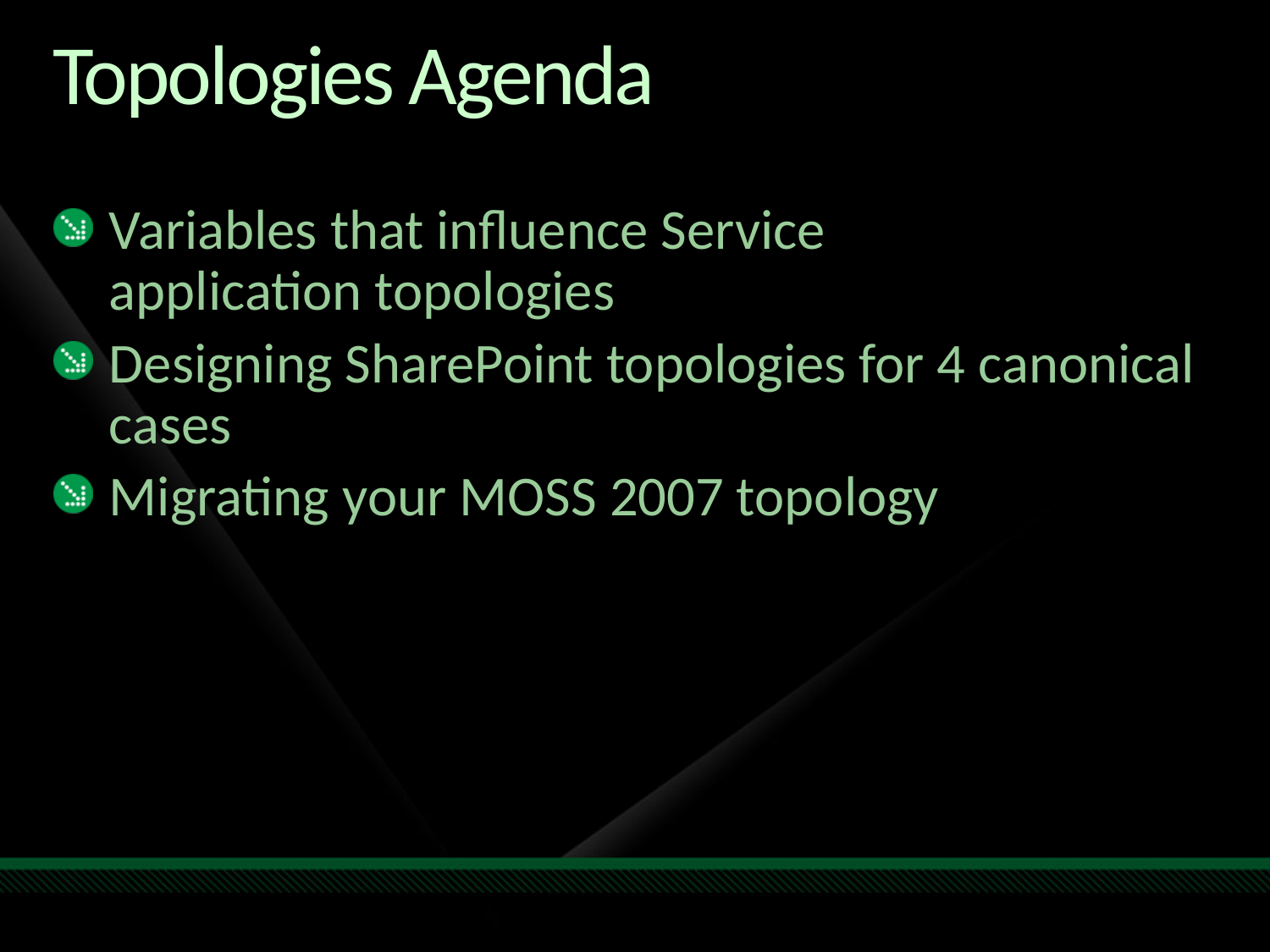

# Topologies Agenda
Variables that influence Service
application topologies
Designing SharePoint topologies for 4 canonical cases
Migrating your MOSS 2007 topology